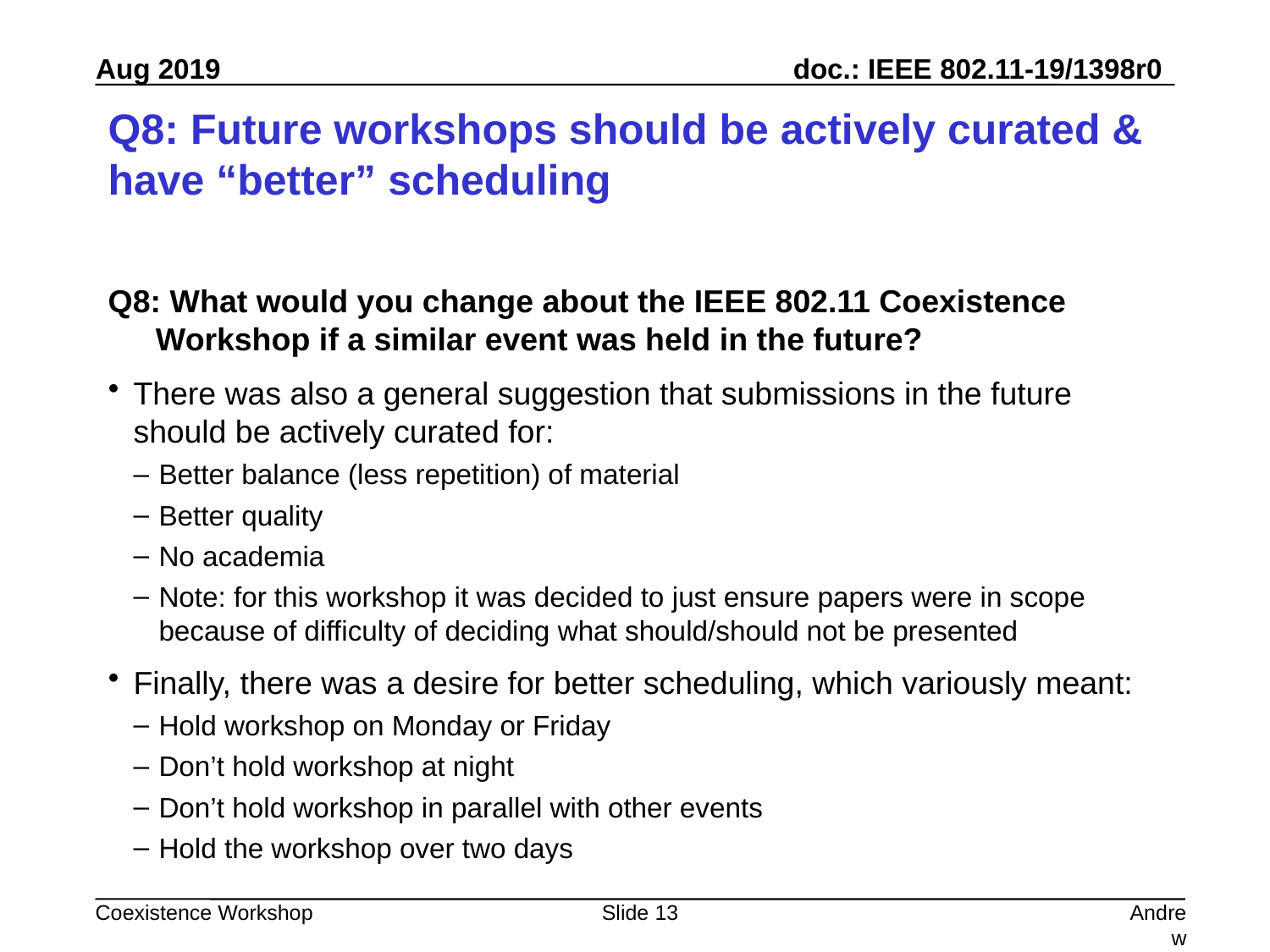

# Q8: Future workshops should be actively curated & have “better” scheduling
Q8: What would you change about the IEEE 802.11 Coexistence Workshop if a similar event was held in the future?
There was also a general suggestion that submissions in the future should be actively curated for:
Better balance (less repetition) of material
Better quality
No academia
Note: for this workshop it was decided to just ensure papers were in scope because of difficulty of deciding what should/should not be presented
Finally, there was a desire for better scheduling, which variously meant:
Hold workshop on Monday or Friday
Don’t hold workshop at night
Don’t hold workshop in parallel with other events
Hold the workshop over two days
Slide 13
Andrew Myles, Cisco